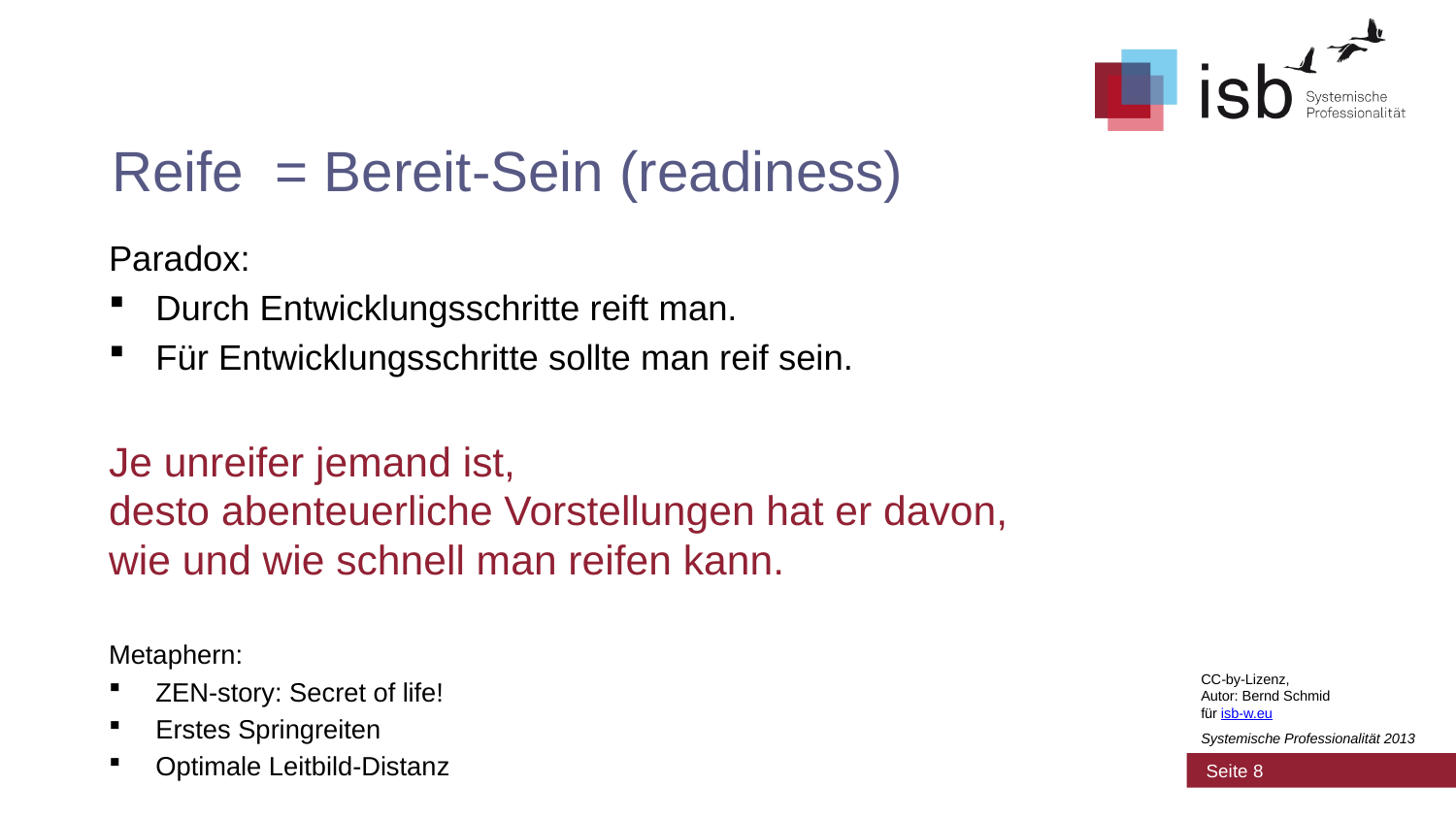

# Reife  = Bereit-Sein (readiness)

Paradox:
Durch Entwicklungsschritte reift man.
Für Entwicklungsschritte sollte man reif sein.

Je unreifer jemand ist,
desto abenteuerliche Vorstellungen hat er davon,
wie und wie schnell man reifen kann.

Metaphern:
ZEN-story: Secret of life!
Erstes Springreiten
Optimale Leitbild-Distanz

CC-by-Lizenz,
Autor: Bernd Schmid
für isb-w.eu
Systemische Professionalität 2013
 Seite 8